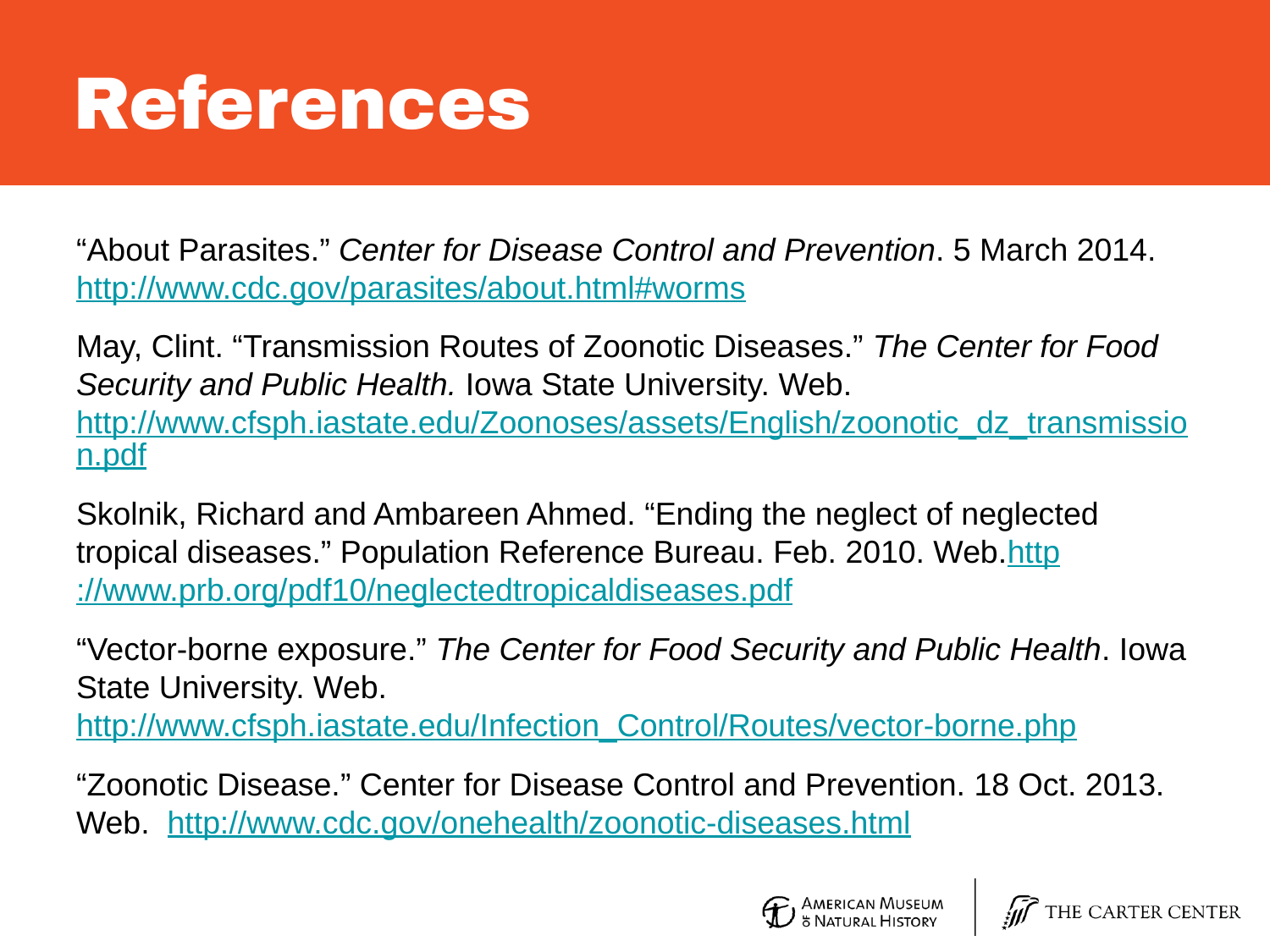

References
“About Parasites.” Center for Disease Control and Prevention. 5 March 2014. http://www.cdc.gov/parasites/about.html#worms
May, Clint. “Transmission Routes of Zoonotic Diseases.” The Center for Food Security and Public Health. Iowa State University. Web.  http://www.cfsph.iastate.edu/Zoonoses/assets/English/zoonotic_dz_transmission.pdf
Skolnik, Richard and Ambareen Ahmed. “Ending the neglect of neglected tropical diseases.” Population Reference Bureau. Feb. 2010. Web.http://www.prb.org/pdf10/neglectedtropicaldiseases.pdf
“Vector-borne exposure.” The Center for Food Security and Public Health. Iowa State University. Web. http://www.cfsph.iastate.edu/Infection_Control/Routes/vector-borne.php
“Zoonotic Disease.” Center for Disease Control and Prevention. 18 Oct. 2013. Web.  http://www.cdc.gov/onehealth/zoonotic-diseases.html